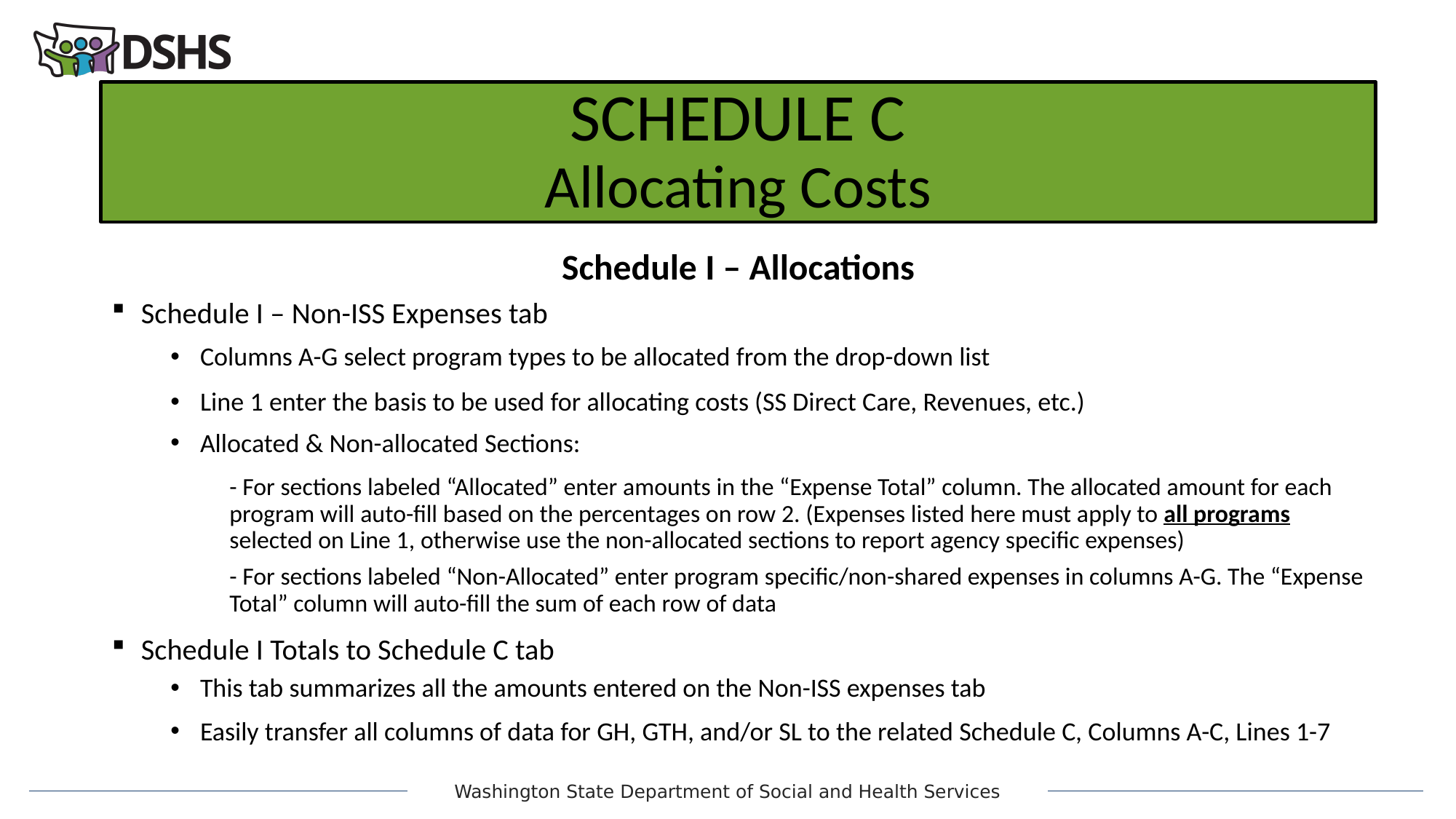

# SCHEDULE C Allocating Costs
Schedule I – Allocations

Schedule I – Non-ISS Expenses tab

Columns A-G select program types to be allocated from the drop-down list

Line 1 enter the basis to be used for allocating costs (SS Direct Care, Revenues, etc.)

Allocated & Non-allocated Sections:

- For sections labeled “Allocated” enter amounts in the “Expense Total” column. The allocated amount for each program will auto-fill based on the percentages on row 2. (Expenses listed here must apply to all programs selected on Line 1, otherwise use the non-allocated sections to report agency specific expenses)

- For sections labeled “Non-Allocated” enter program specific/non-shared expenses in columns A-G. The “Expense Total” column will auto-fill the sum of each row of data

Schedule I Totals to Schedule C tab

This tab summarizes all the amounts entered on the Non-ISS expenses tab

Easily transfer all columns of data for GH, GTH, and/or SL to the related Schedule C, Columns A-C, Lines 1-7